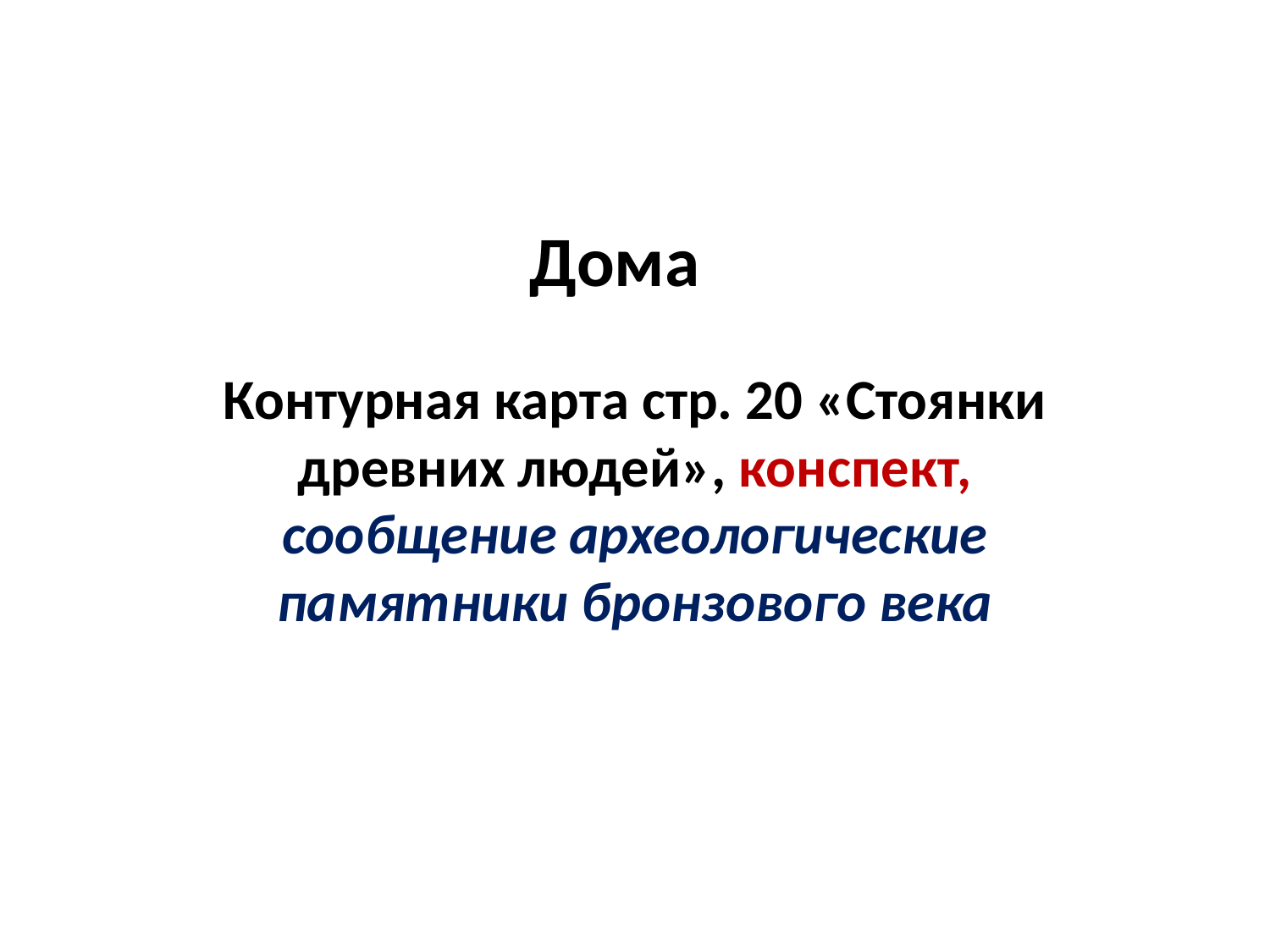

# Дома
Контурная карта стр. 20 «Стоянки древних людей», конспект, сообщение археологические памятники бронзового века